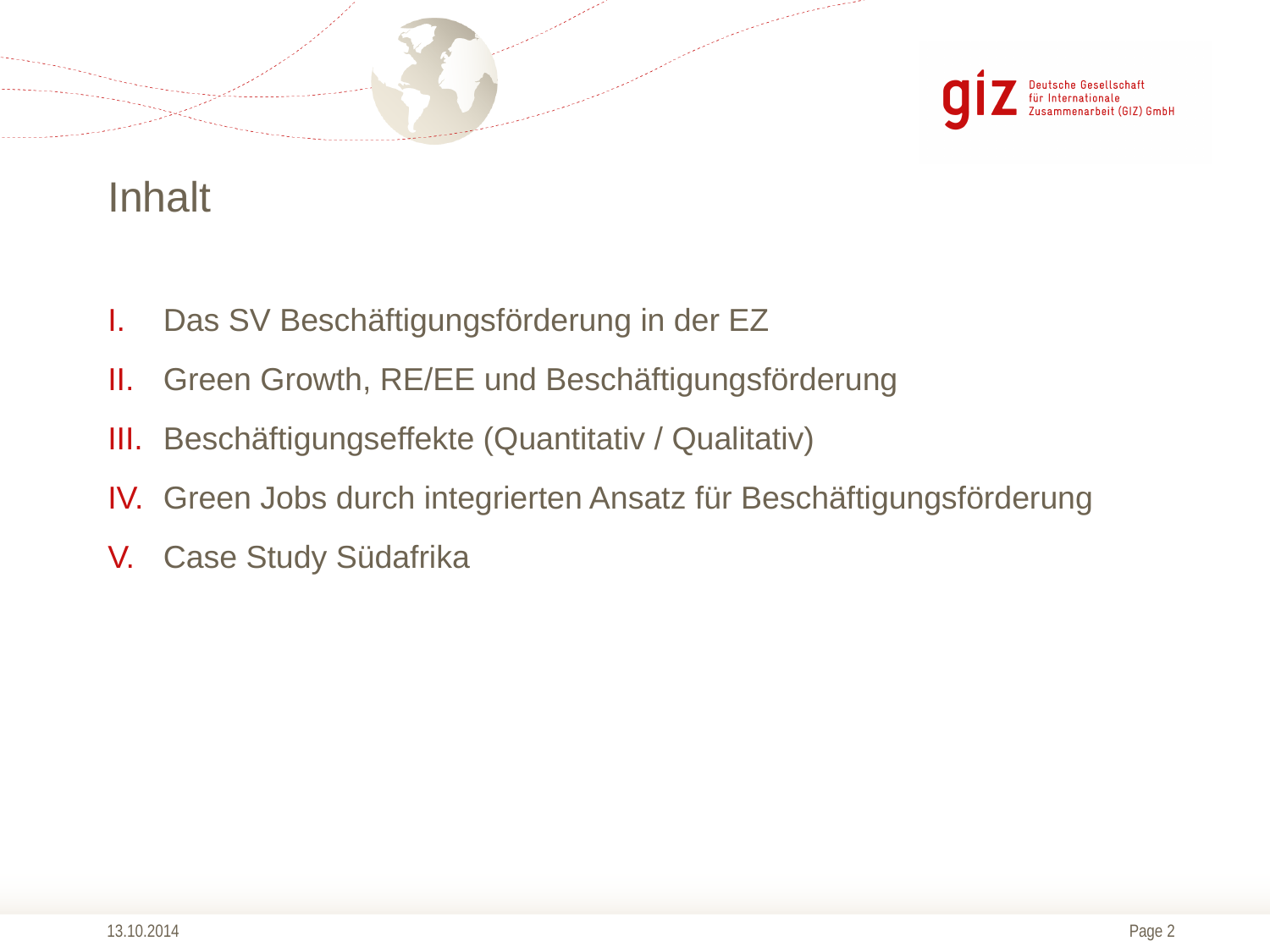

# Inhalt
Das SV Beschäftigungsförderung in der EZ
Green Growth, RE/EE und Beschäftigungsförderung
Beschäftigungseffekte (Quantitativ / Qualitativ)
Green Jobs durch integrierten Ansatz für Beschäftigungsförderung
Case Study Südafrika
13.10.2014